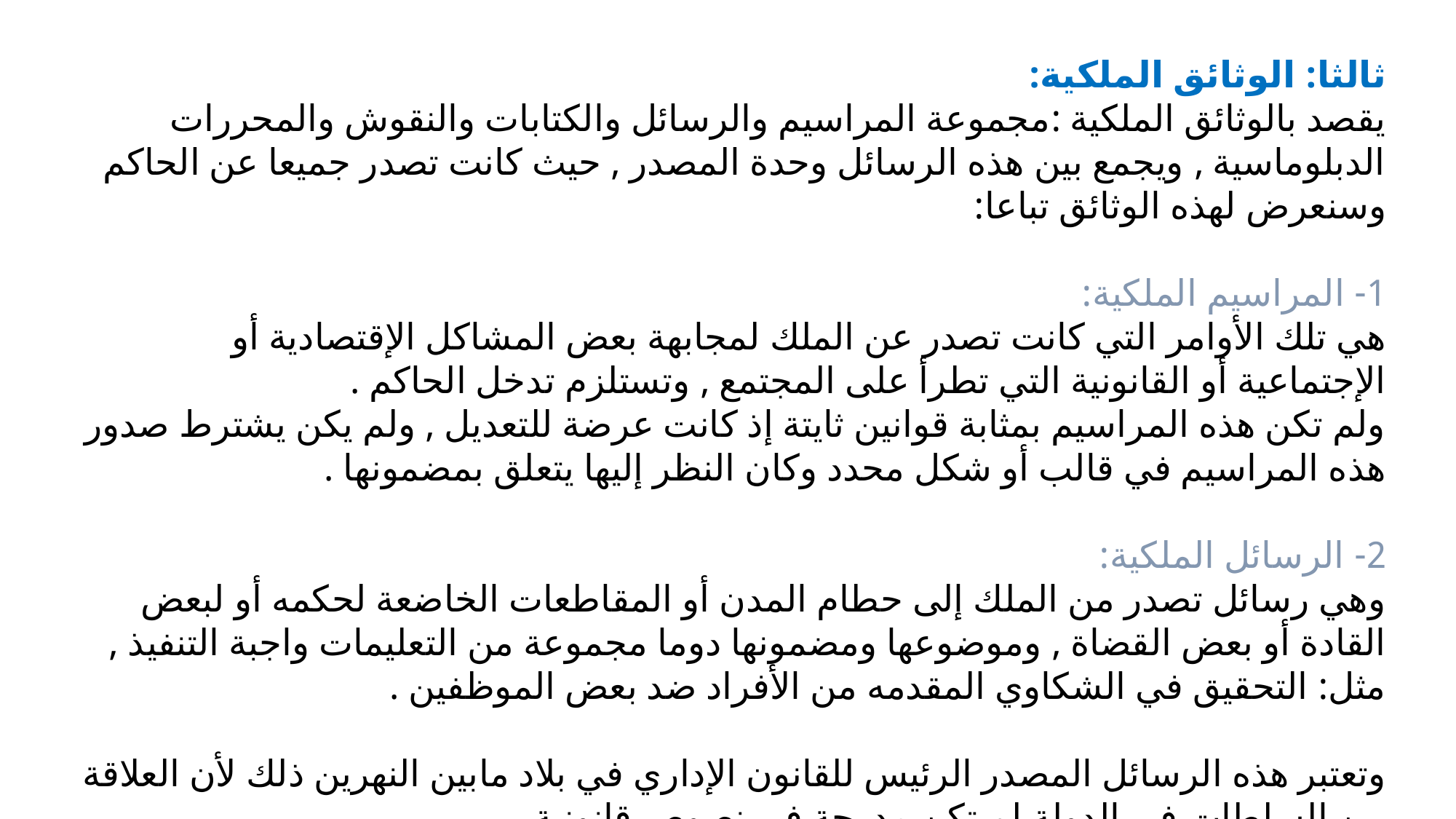

ثالثا: الوثائق الملكية:
يقصد بالوثائق الملكية :مجموعة المراسيم والرسائل والكتابات والنقوش والمحررات الدبلوماسية , ويجمع بين هذه الرسائل وحدة المصدر , حيث كانت تصدر جميعا عن الحاكم وسنعرض لهذه الوثائق تباعا:

1- المراسيم الملكية:
هي تلك الأوامر التي كانت تصدر عن الملك لمجابهة بعض المشاكل الإقتصادية أو الإجتماعية أو القانونية التي تطرأ على المجتمع , وتستلزم تدخل الحاكم .
ولم تكن هذه المراسيم بمثابة قوانين ثايتة إذ كانت عرضة للتعديل , ولم يكن يشترط صدور هذه المراسيم في قالب أو شكل محدد وكان النظر إليها يتعلق بمضمونها .

2- الرسائل الملكية:
وهي رسائل تصدر من الملك إلى حطام المدن أو المقاطعات الخاضعة لحكمه أو لبعض القادة أو بعض القضاة , وموضوعها ومضمونها دوما مجموعة من التعليمات واجبة التنفيذ , مثل: التحقيق في الشكاوي المقدمه من الأفراد ضد بعض الموظفين .

وتعتبر هذه الرسائل المصدر الرئيس للقانون الإداري في بلاد مابين النهرين ذلك لأن العلاقة بين السلطات في الدولة لم تكن مدرجة في نصوص قانونية .